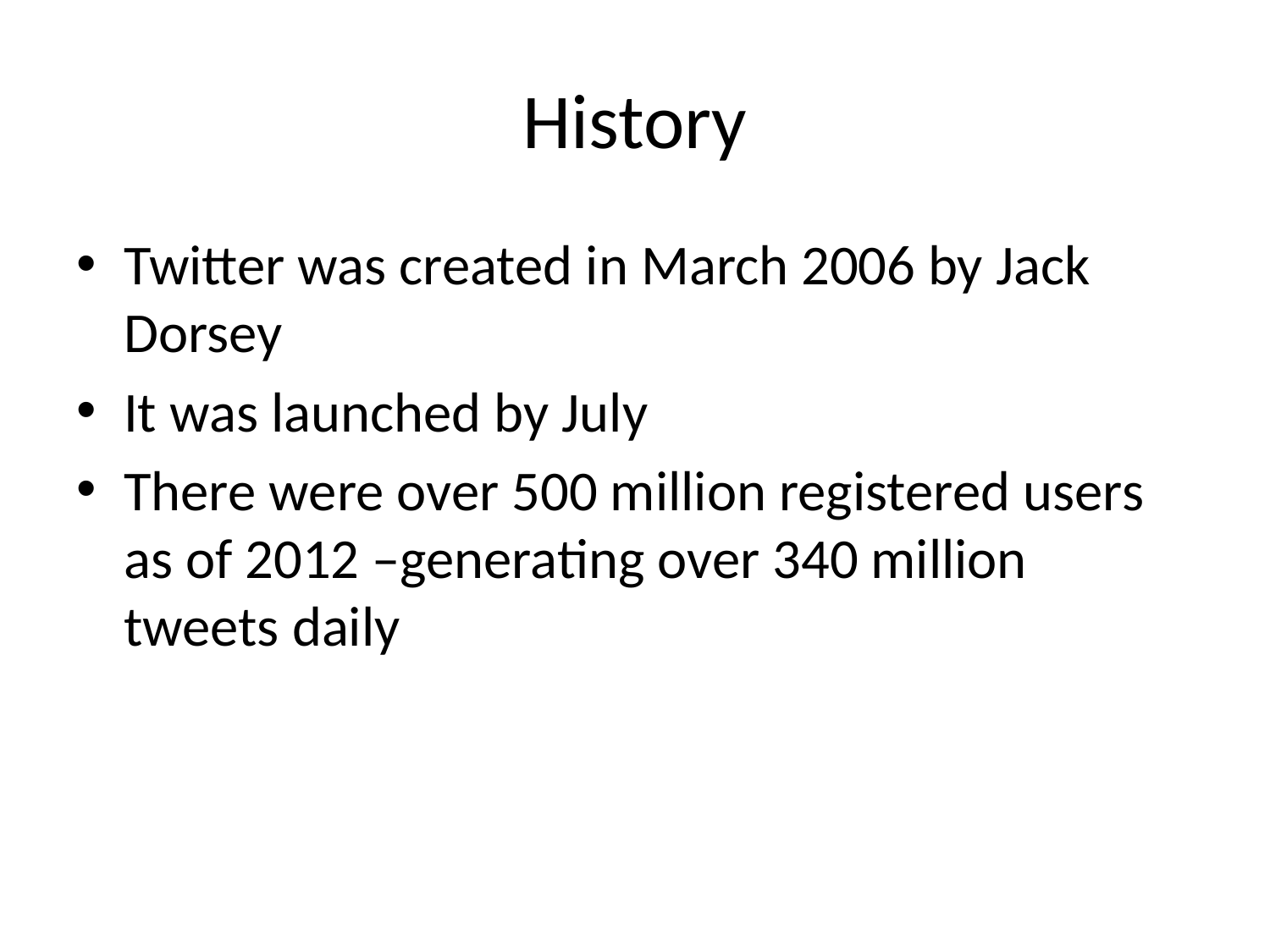

# History
Twitter was created in March 2006 by Jack Dorsey
It was launched by July
There were over 500 million registered users as of 2012 –generating over 340 million tweets daily